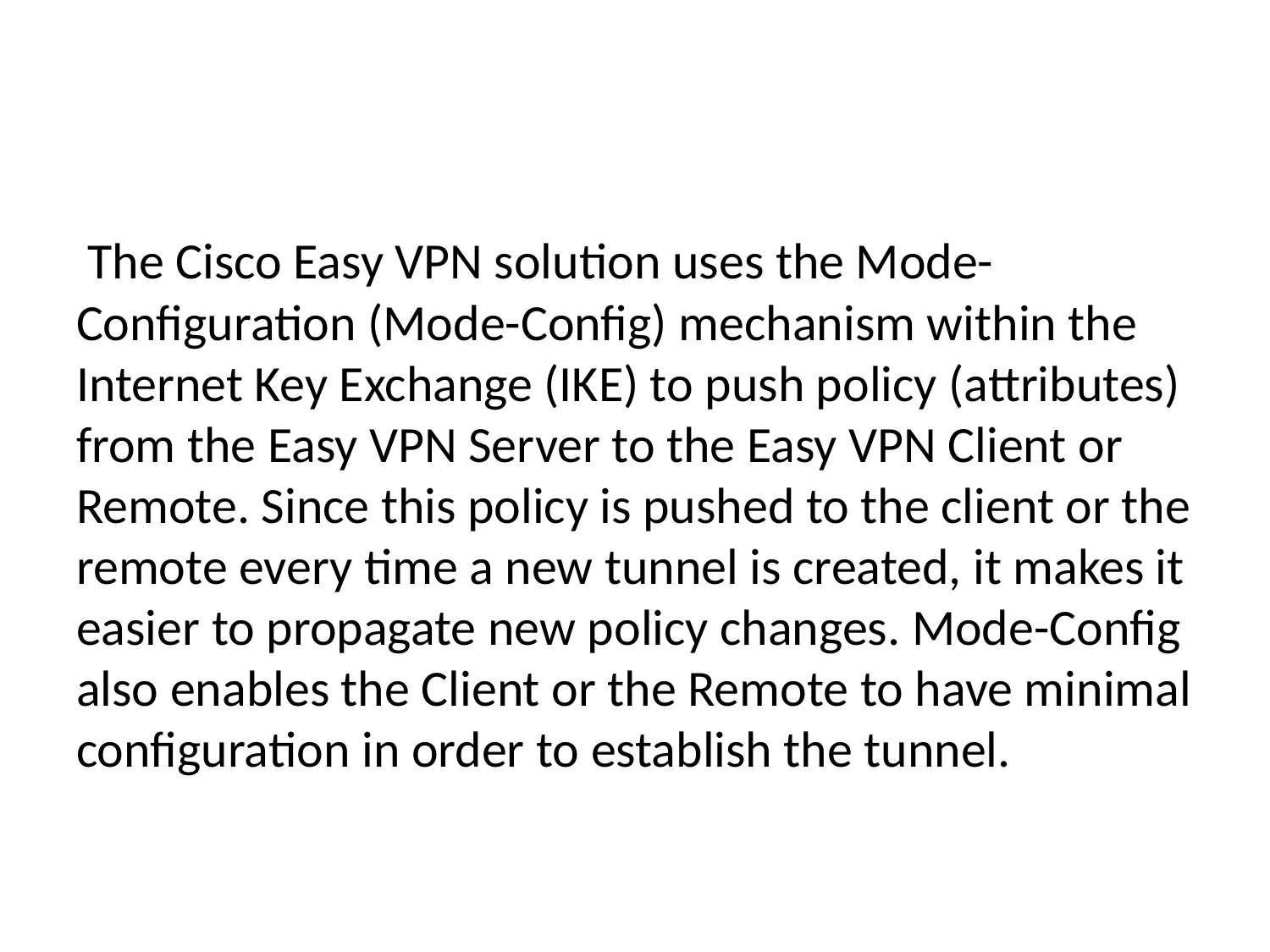

#
 The Cisco Easy VPN solution uses the Mode-Configuration (Mode-Config) mechanism within the Internet Key Exchange (IKE) to push policy (attributes) from the Easy VPN Server to the Easy VPN Client or Remote. Since this policy is pushed to the client or the remote every time a new tunnel is created, it makes it easier to propagate new policy changes. Mode-Config also enables the Client or the Remote to have minimal configuration in order to establish the tunnel.